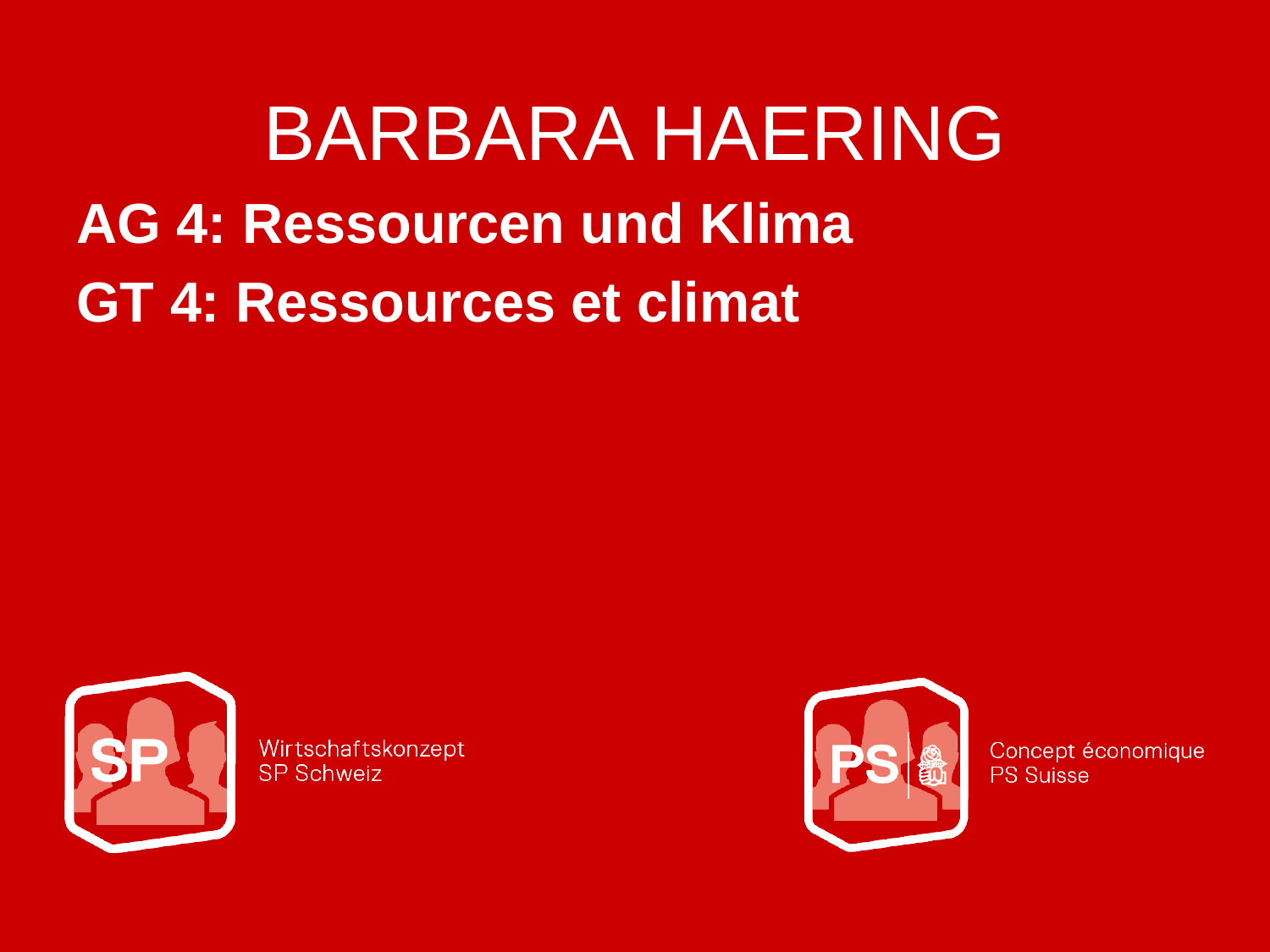

BARBARA HAERING
AG 4: Ressourcen und Klima
GT 4: Ressources et climat